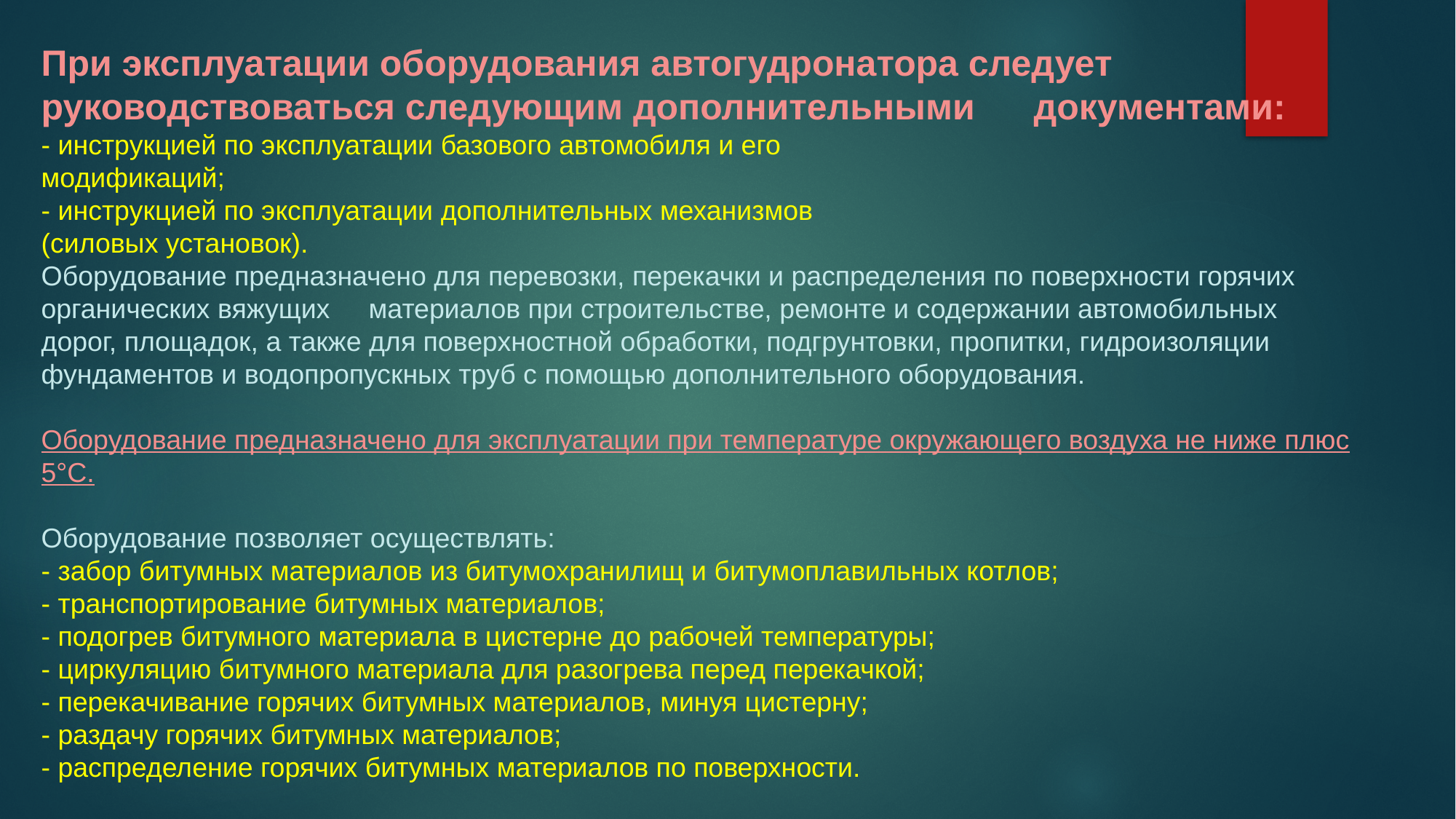

При эксплуатации оборудования автогудронатора следует руководствоваться следующим дополнительными	 документами:
- инструкцией по эксплуатации базового автомобиля и его
модификаций;
- инструкцией по эксплуатации дополнительных механизмов
(силовых установок).
Оборудование предназначено для перевозки, перекачки и распределения по поверхности горячих органических вяжущих	материалов при строительстве, ремонте и содержании автомобильных дорог, площадок, а также для поверхностной обработки, подгрунтовки, пропитки, гидроизоляции фундаментов и водопропускных труб с помощью дополнительного оборудования.

Оборудование предназначено для эксплуатации при температуре окружающего воздуха не ниже плюс 5°С.

Оборудование позволяет осуществлять:
- забор битумных материалов из битумохранилищ и битумоплавильных котлов;
- транспортирование битумных материалов;
- подогрев битумного материала в цистерне до рабочей температуры;
- циркуляцию битумного материала для разогрева перед перекачкой;
- перекачивание горячих битумных материалов, минуя цистерну;
- раздачу горячих битумных материалов;
- распределение горячих битумных материалов по поверхности.